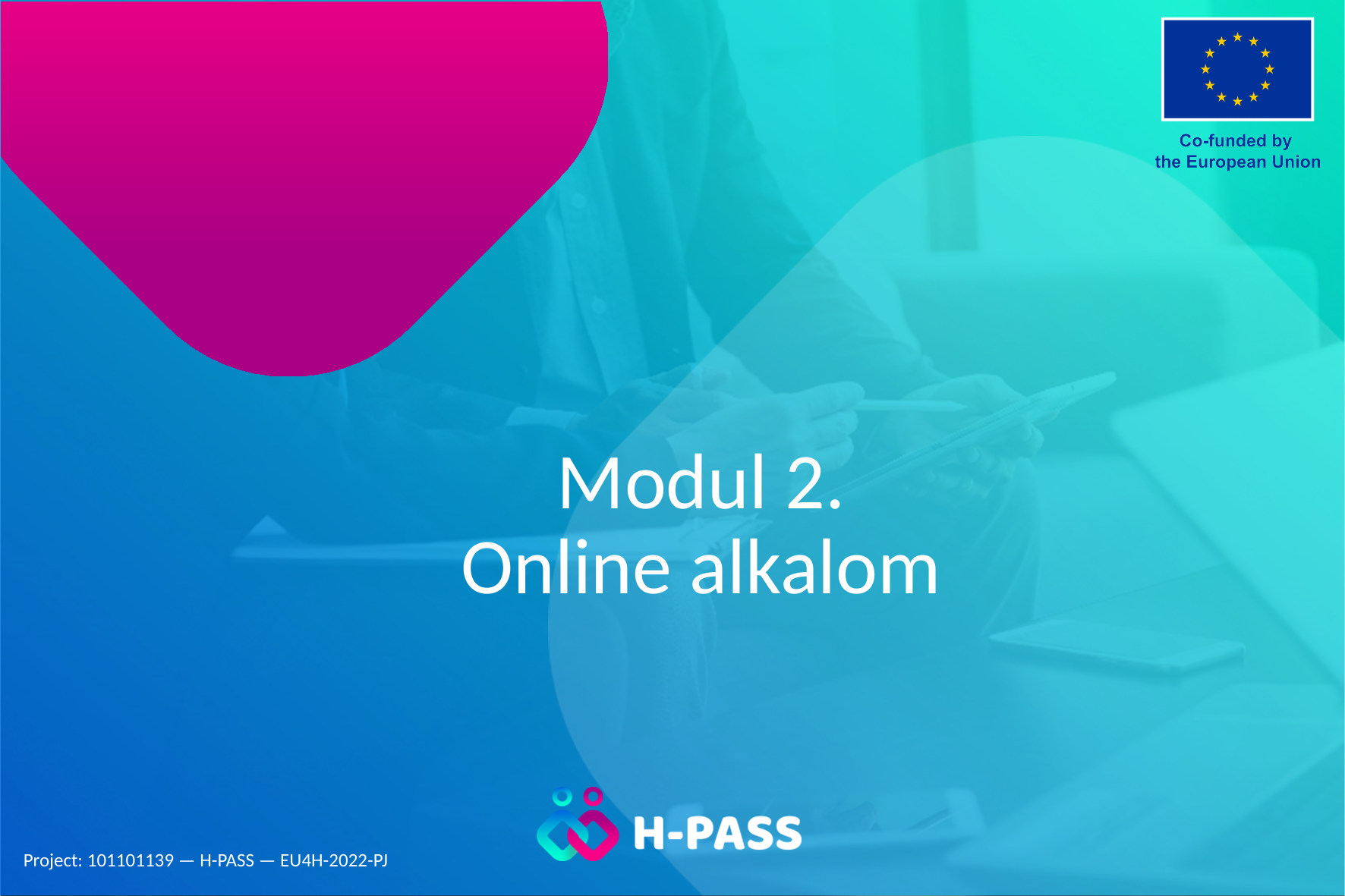

# Modul 2. Online alkalom

Project: 101101139 — H-PASS — EU4H-2022-PJ